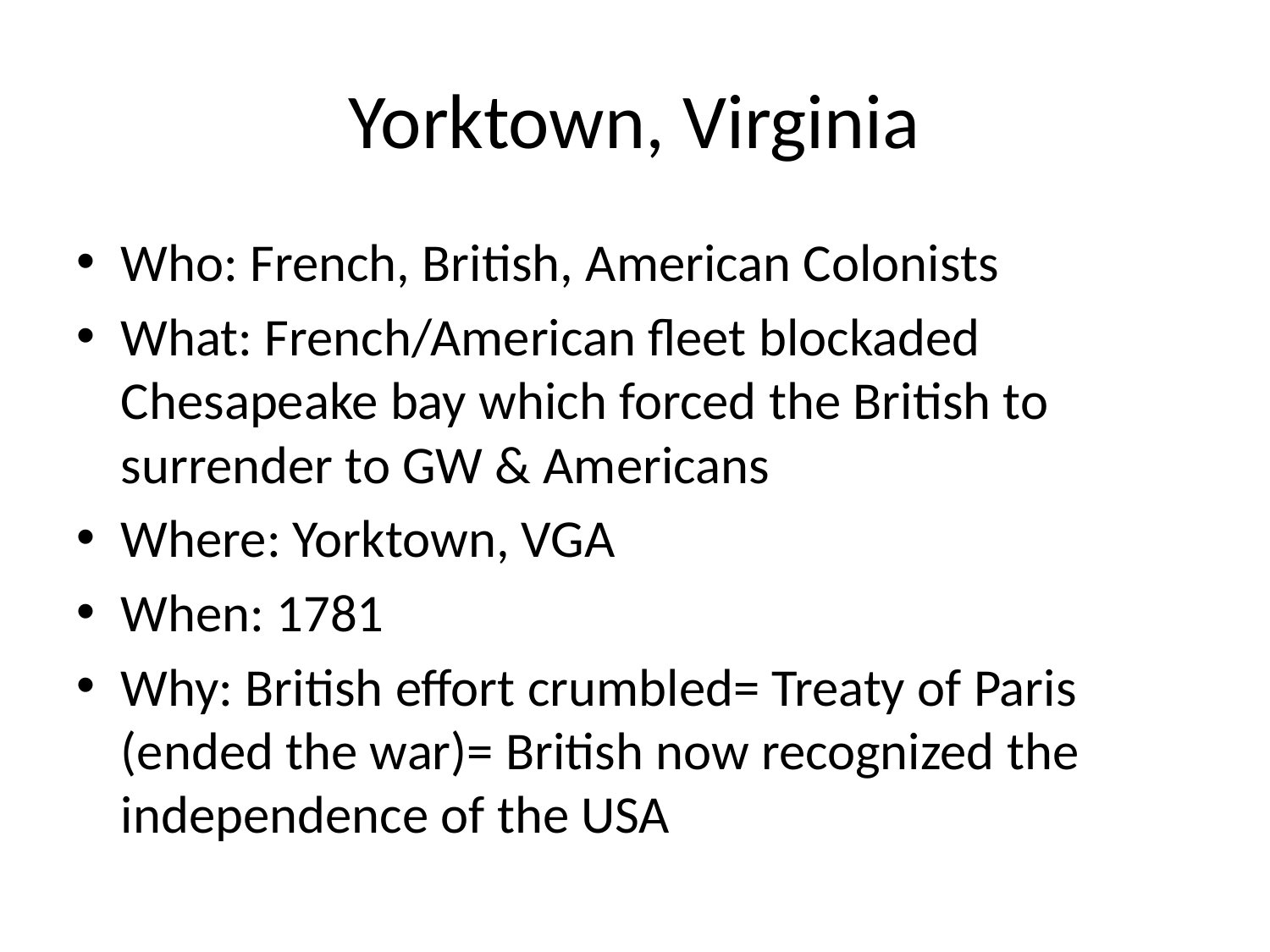

# Yorktown, Virginia
Who: French, British, American Colonists
What: French/American fleet blockaded Chesapeake bay which forced the British to surrender to GW & Americans
Where: Yorktown, VGA
When: 1781
Why: British effort crumbled= Treaty of Paris (ended the war)= British now recognized the independence of the USA